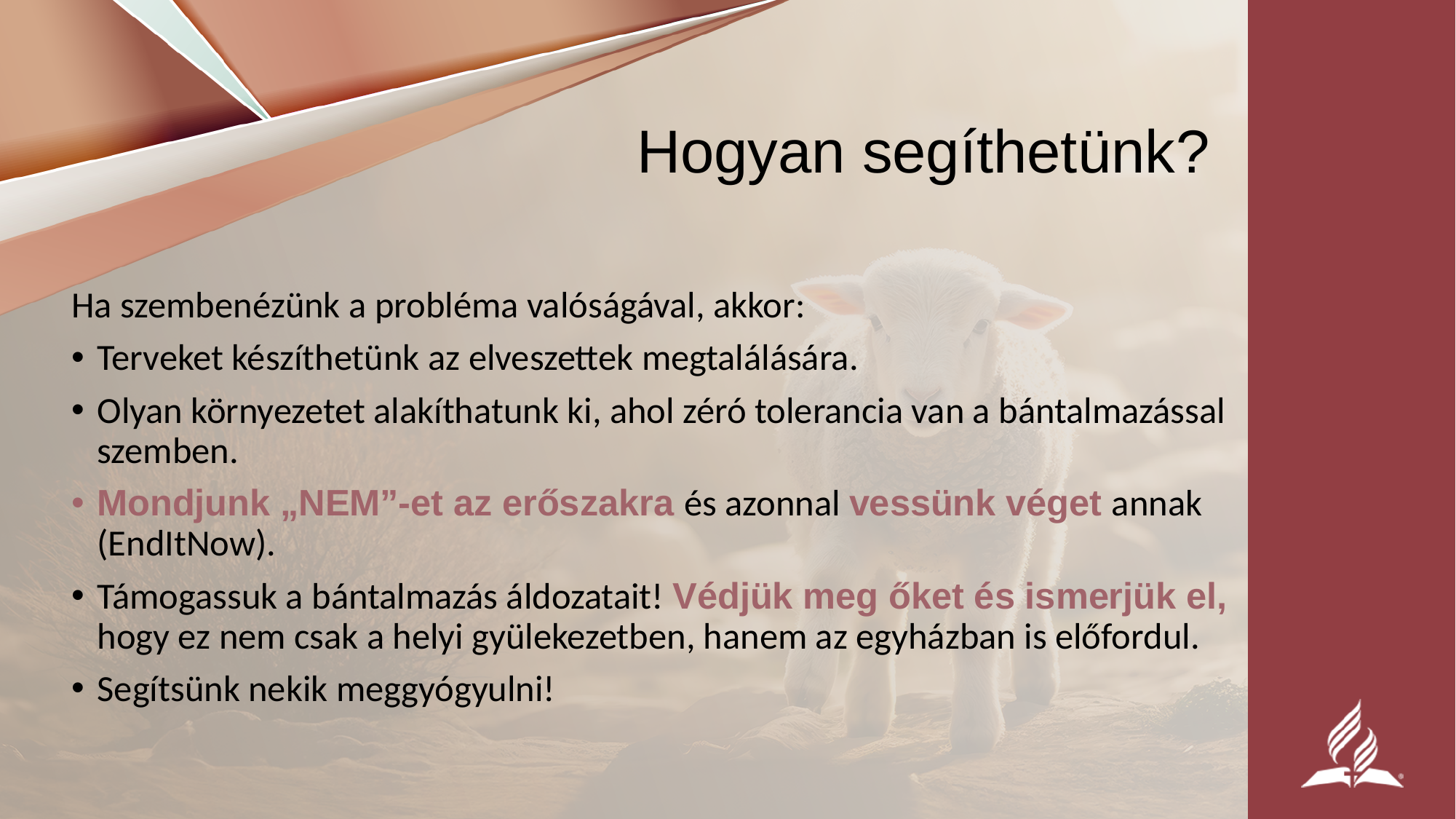

# Hogyan segíthetünk?
Ha szembenézünk a probléma valóságával, akkor:
Terveket készíthetünk az elveszettek megtalálására.
Olyan környezetet alakíthatunk ki, ahol zéró tolerancia van a bántalmazással szemben.
Mondjunk „NEM”-et az erőszakra és azonnal vessünk véget annak (EndItNow).
Támogassuk a bántalmazás áldozatait! Védjük meg őket és ismerjük el, hogy ez nem csak a helyi gyülekezetben, hanem az egyházban is előfordul.
Segítsünk nekik meggyógyulni!